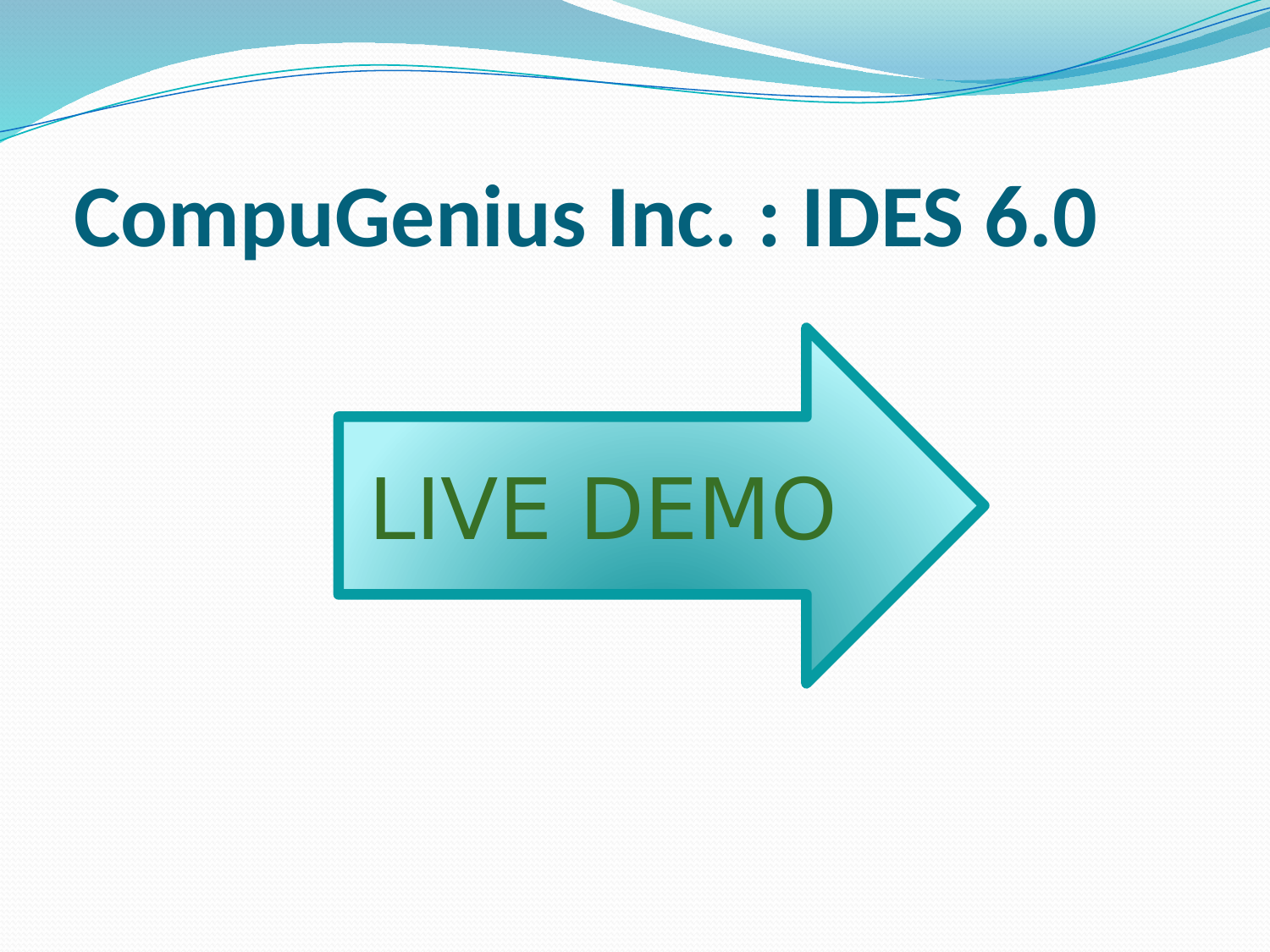

# CompuGenius Inc. : IDES 6.0
LIVE DEMO